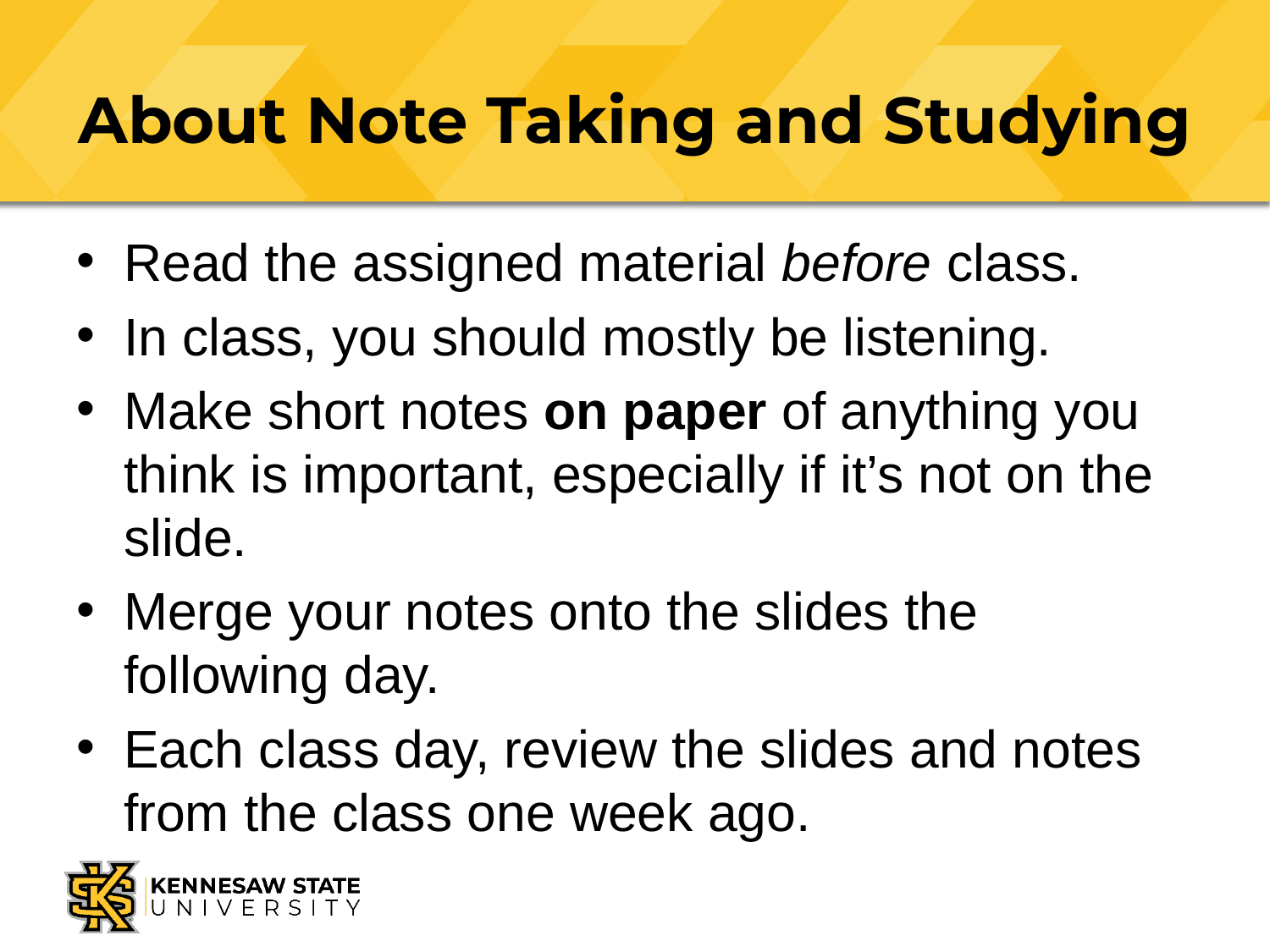

# About Note Taking and Studying
Read the assigned material before class.
In class, you should mostly be listening.
Make short notes on paper of anything you think is important, especially if it’s not on the slide.
Merge your notes onto the slides the following day.
Each class day, review the slides and notes from the class one week ago.